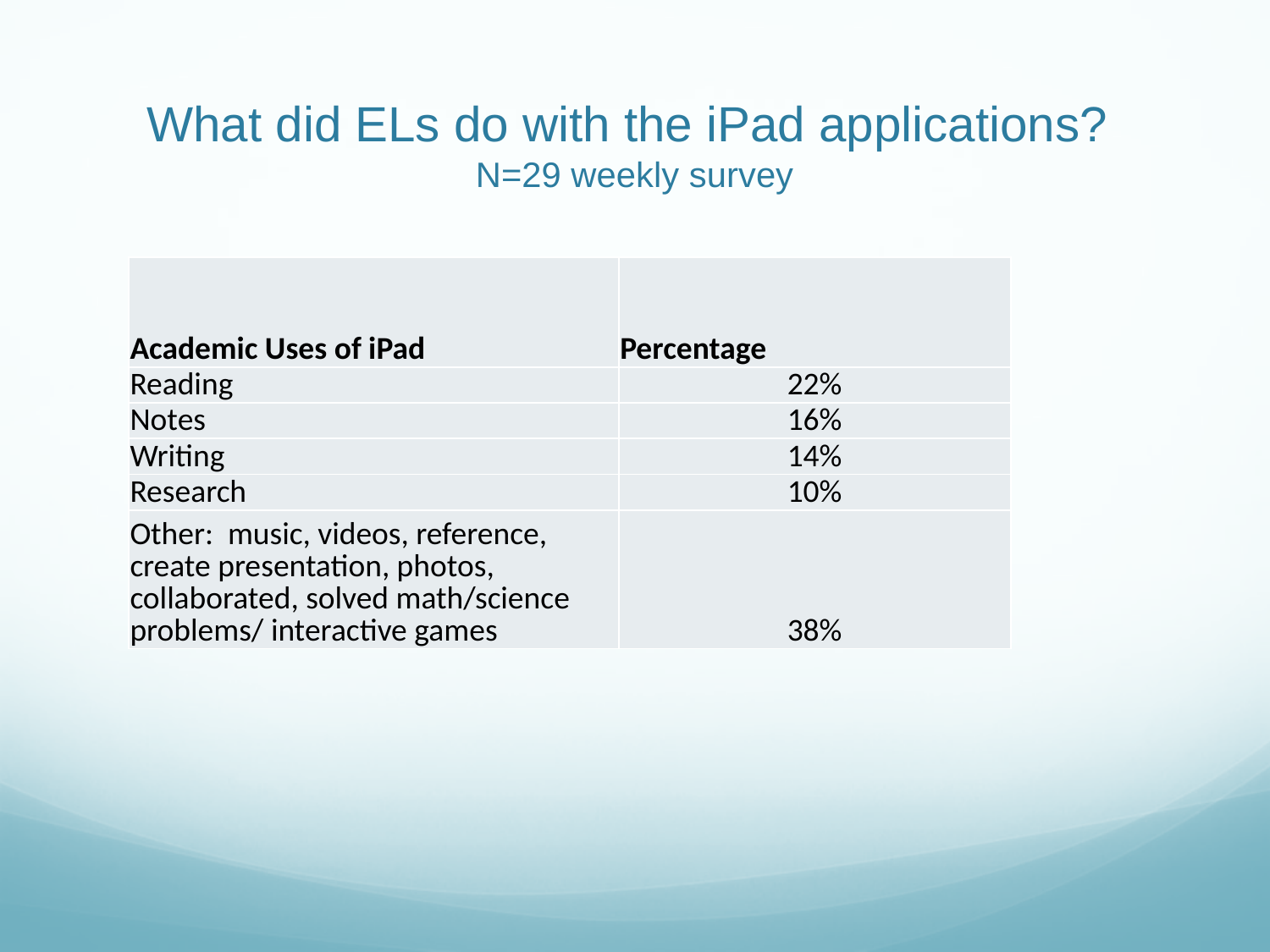

# What did ELs do with the iPad applications? N=29 weekly survey
| Academic Uses of iPad | Percentage |
| --- | --- |
| Reading | 22% |
| Notes | 16% |
| Writing | 14% |
| Research | 10% |
| Other: music, videos, reference, create presentation, photos, collaborated, solved math/science problems/ interactive games | 38% |

### Chart: Uses of 1:1 by %

| Category |
|---|